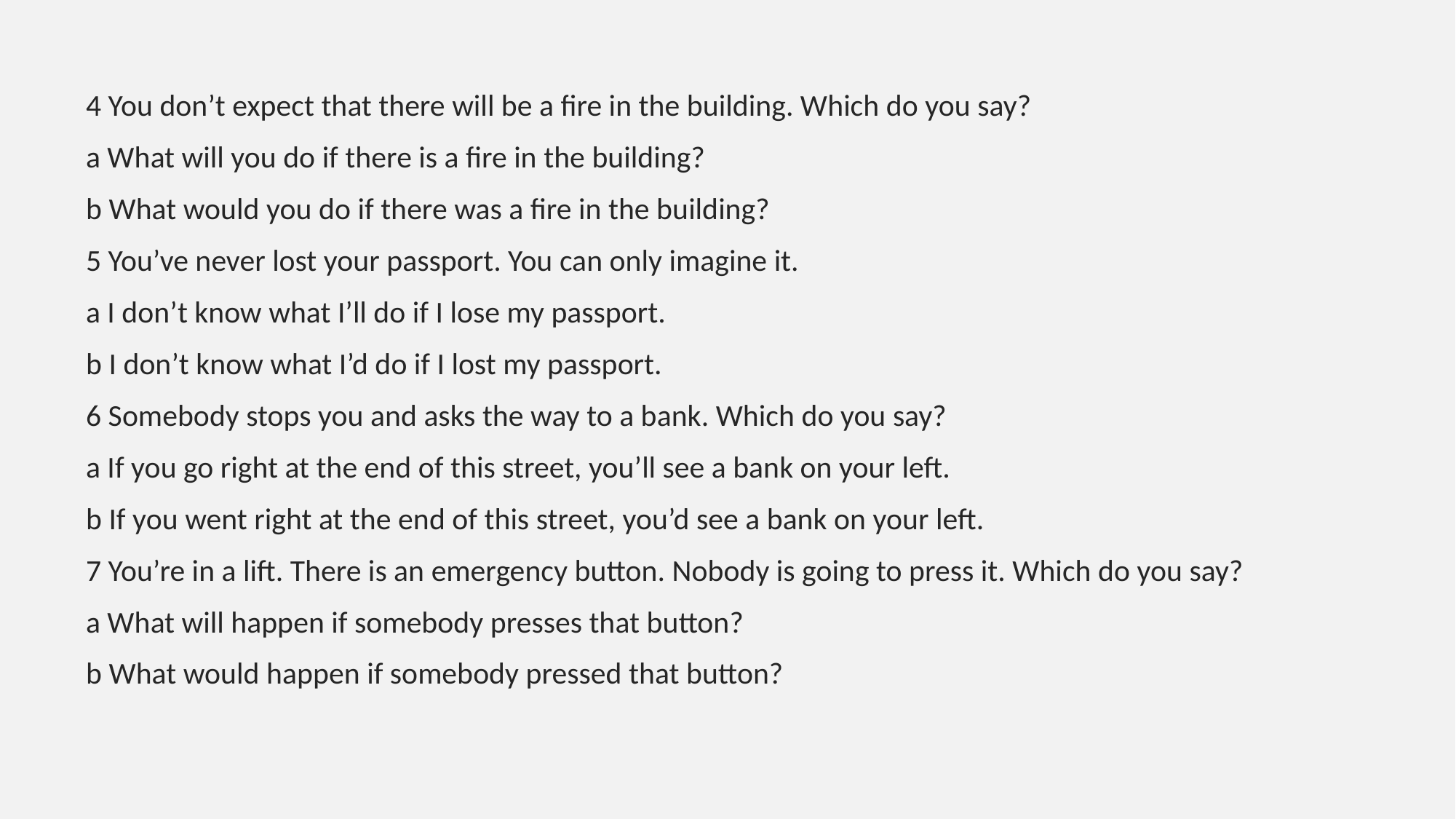

4 You don’t expect that there will be a fire in the building. Which do you say?
a What will you do if there is a fire in the building?
b What would you do if there was a fire in the building?
5 You’ve never lost your passport. You can only imagine it.
a I don’t know what I’ll do if I lose my passport.
b I don’t know what I’d do if I lost my passport.
6 Somebody stops you and asks the way to a bank. Which do you say?
a If you go right at the end of this street, you’ll see a bank on your left.
b If you went right at the end of this street, you’d see a bank on your left.
7 You’re in a lift. There is an emergency button. Nobody is going to press it. Which do you say?
a What will happen if somebody presses that button?
b What would happen if somebody pressed that button?